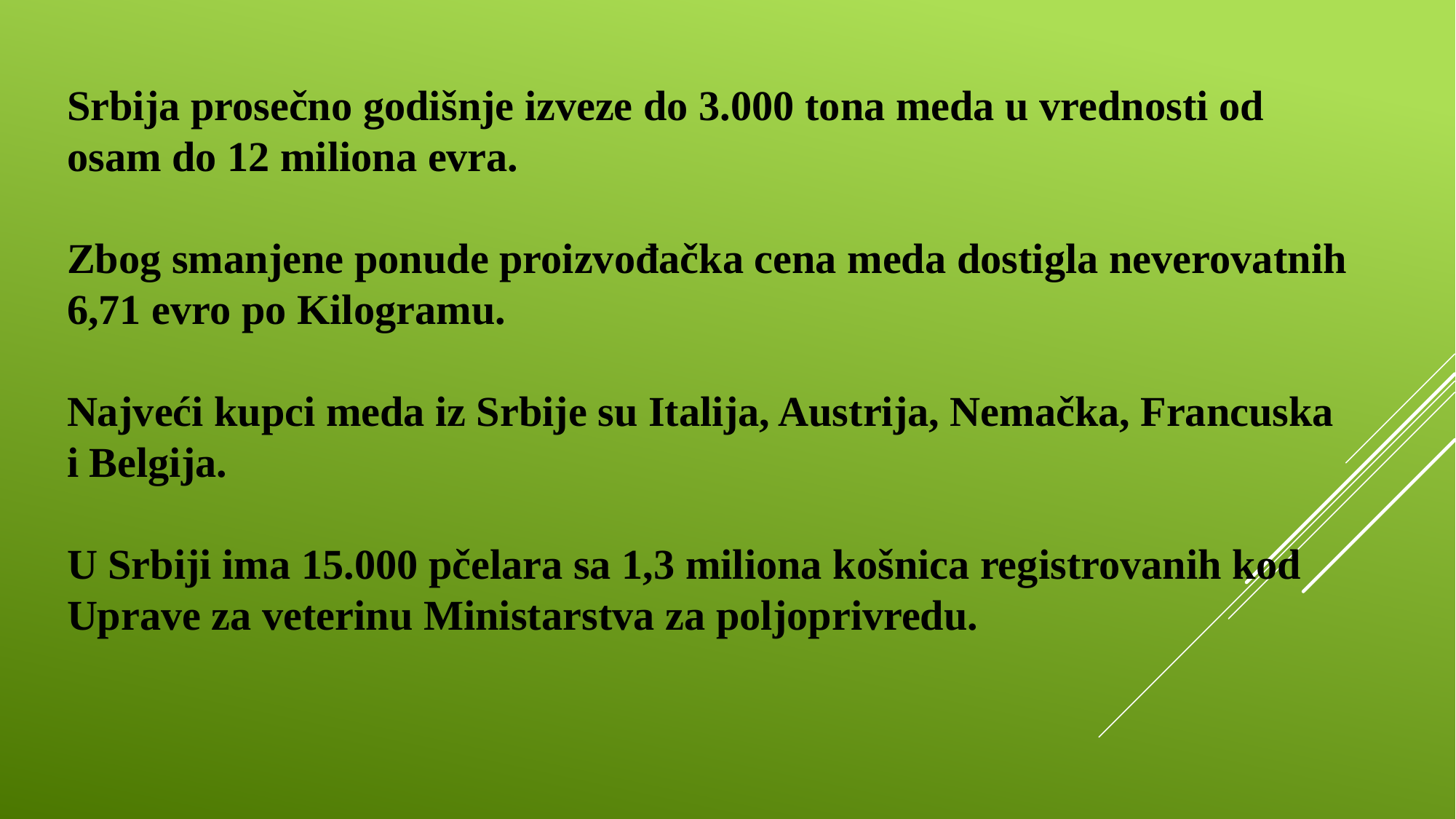

Srbija prosečno godišnje izveze do 3.000 tona meda u vrednosti od osam do 12 miliona evra.

Zbog smanjene ponude proizvođačka cena meda dostigla neverovatnih 6,71 evro po Kilogramu.

Najveći kupci meda iz Srbije su Italija, Austrija, Nemačka, Francuska i Belgija.

U Srbiji ima 15.000 pčelara sa 1,3 miliona košnica registrovanih kod Uprave za veterinu Ministarstva za poljoprivredu.